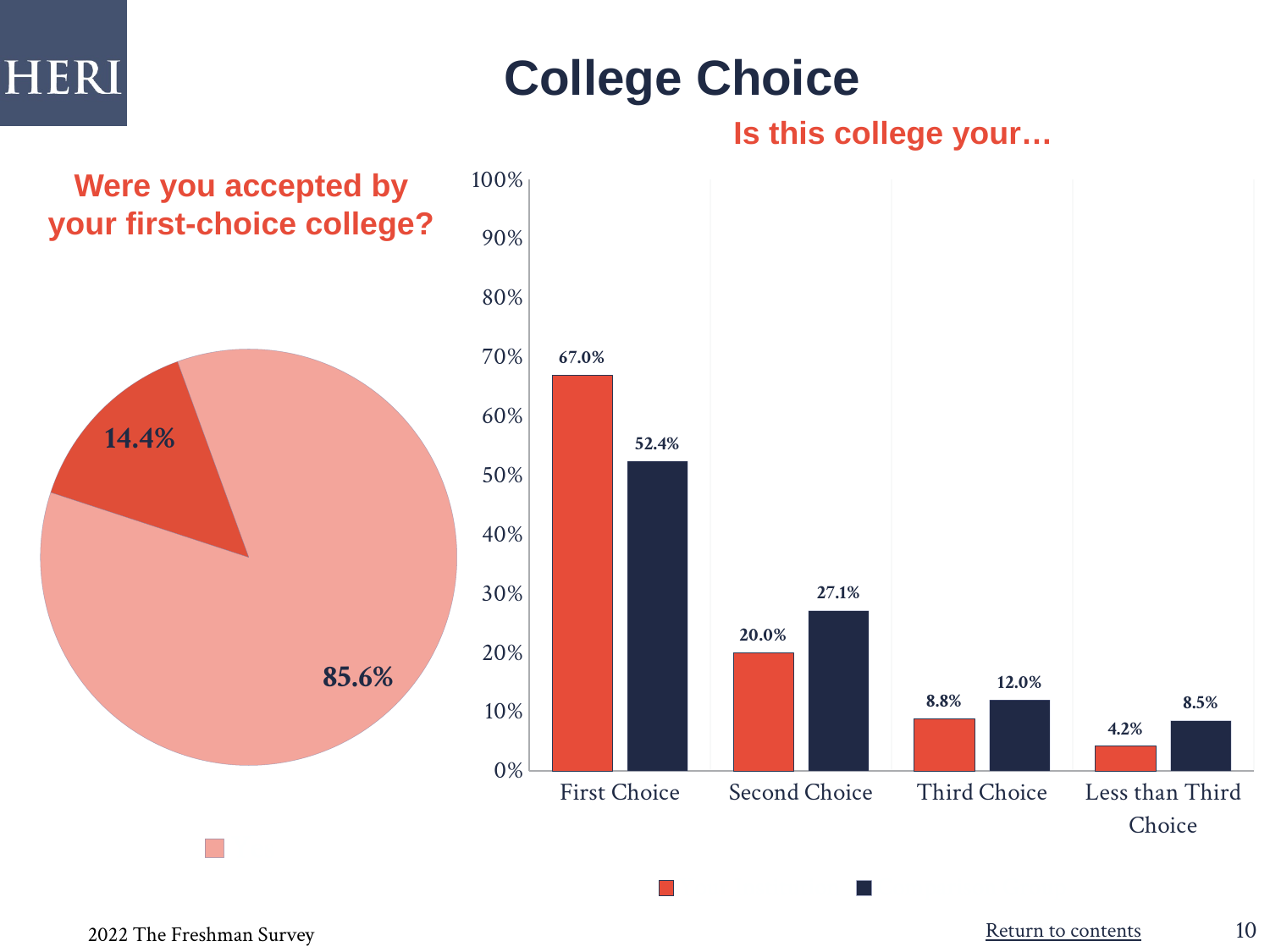

College Choice
Is this college your…

### Chart

| Category | Your Institution | Comparison Group |
|---|---|---|
| First Choice | 0.67 | 0.524 |
| Second Choice | 0.2 | 0.271 |
| Third Choice | 0.088 | 0.12 |
| Less than Third Choice | 0.042 | 0.085 |
Were you accepted by your first-choice college?

### Chart

| Category | Accepted by first choice |
|---|---|
| Yes | 0.856 |
| No | 0.144 |
2022 The Freshman Survey
Return to contents
10